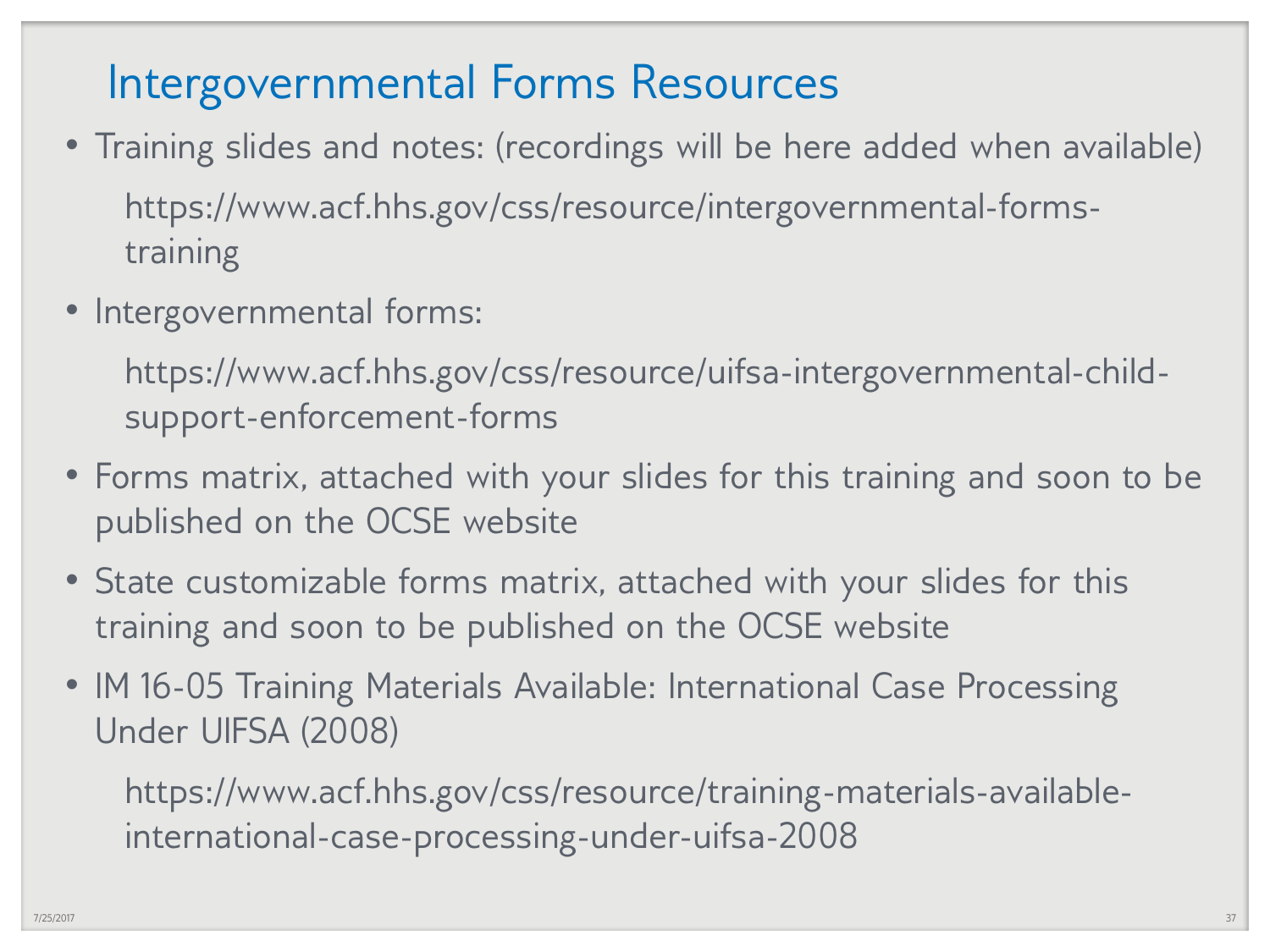

# Intergovernmental Forms Resources
Training slides and notes: (recordings will be here added when available)
https://www.acf.hhs.gov/css/resource/intergovernmental-forms-training
Intergovernmental forms:
https://www.acf.hhs.gov/css/resource/uifsa-intergovernmental-child-support-enforcement-forms
Forms matrix, attached with your slides for this training and soon to be published on the OCSE website
State customizable forms matrix, attached with your slides for this training and soon to be published on the OCSE website
IM 16-05 Training Materials Available: International Case Processing Under UIFSA (2008)
https://www.acf.hhs.gov/css/resource/training-materials-available-international-case-processing-under-uifsa-2008

7/25/2017
37